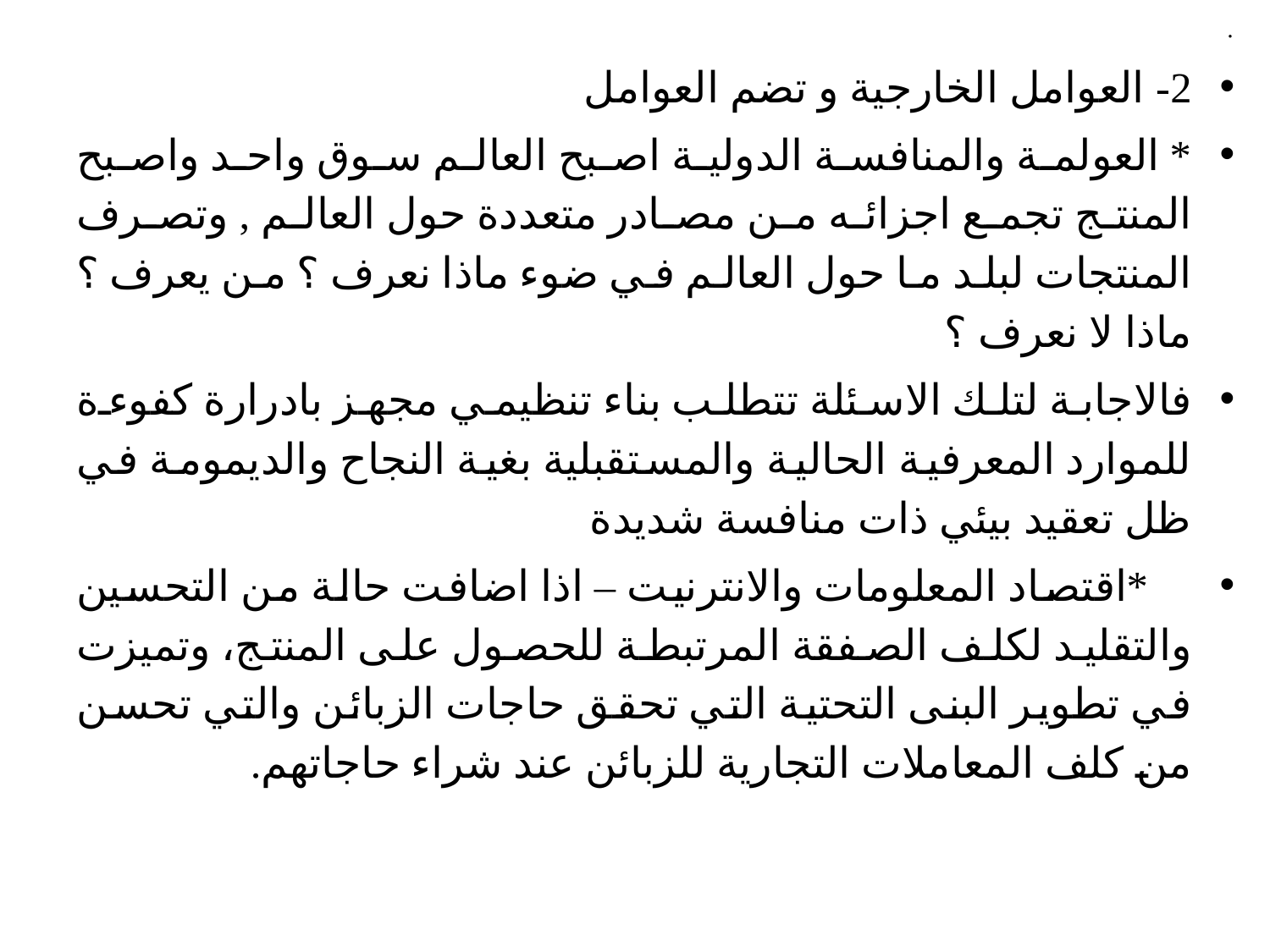

2- العوامل الخارجية و تضم العوامل
* العولمة والمنافسة الدولية اصبح العالم سوق واحد واصبح المنتج تجمع اجزائه من مصادر متعددة حول العالم , وتصرف المنتجات لبلد ما حول العالم في ضوء ماذا نعرف ؟ من يعرف ؟ ماذا لا نعرف ؟
فالاجابة لتلك الاسئلة تتطلب بناء تنظيمي مجهز بادرارة كفوءة للموارد المعرفية الحالية والمستقبلية بغية النجاح والديمومة في ظل تعقيد بيئي ذات منافسة شديدة
    *اقتصاد المعلومات والانترنيت – اذا اضافت حالة من التحسين والتقليد لكلف الصفقة المرتبطة للحصول على المنتج، وتميزت في تطوير البنى التحتية التي تحقق حاجات الزبائن والتي تحسن من كلف المعاملات التجارية للزبائن عند شراء حاجاتهم.